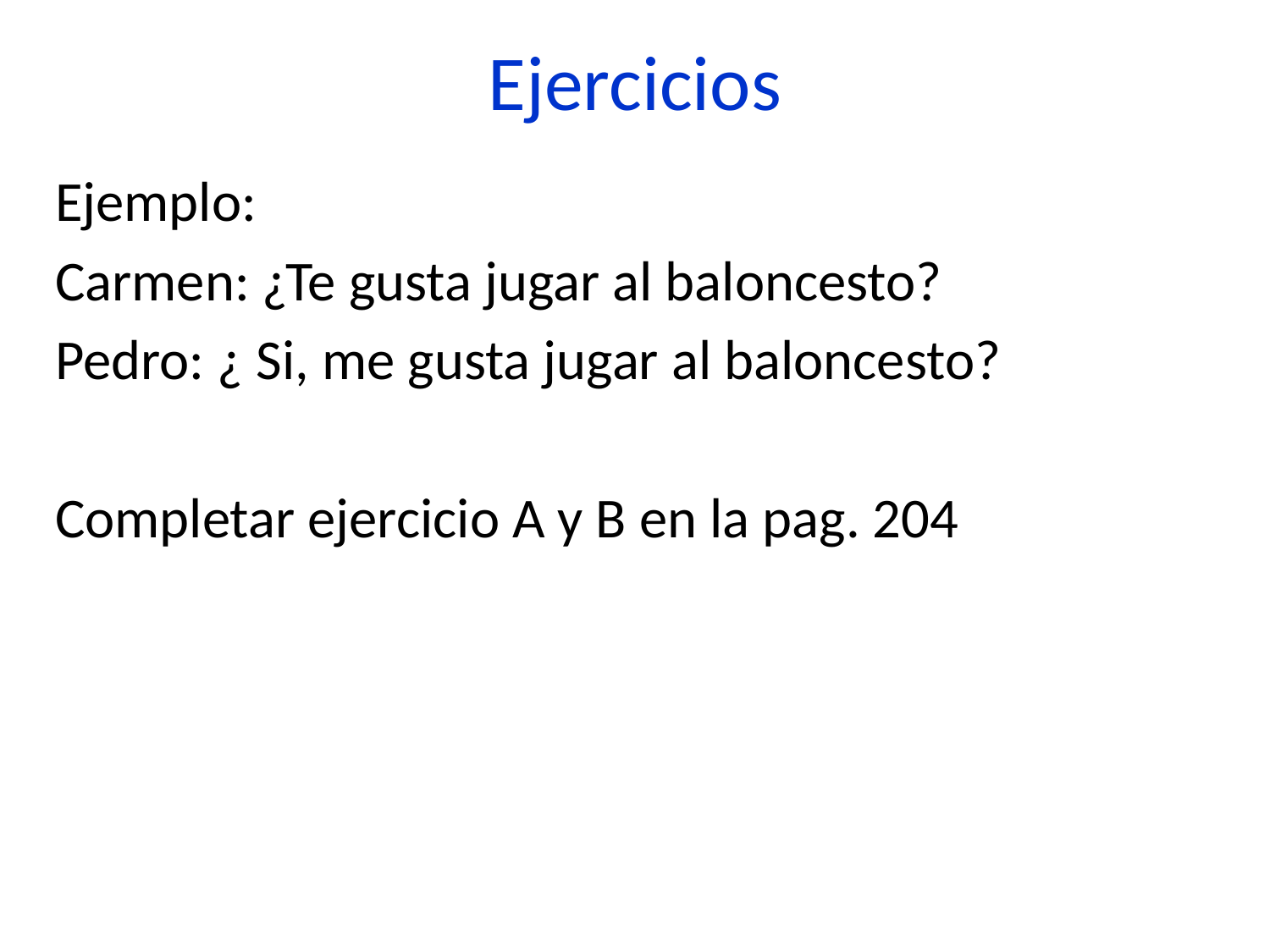

# Ejercicios
Ejemplo:
Carmen: ¿Te gusta jugar al baloncesto?
Pedro: ¿ Si, me gusta jugar al baloncesto?

Completar ejercicio A y B en la pag. 204